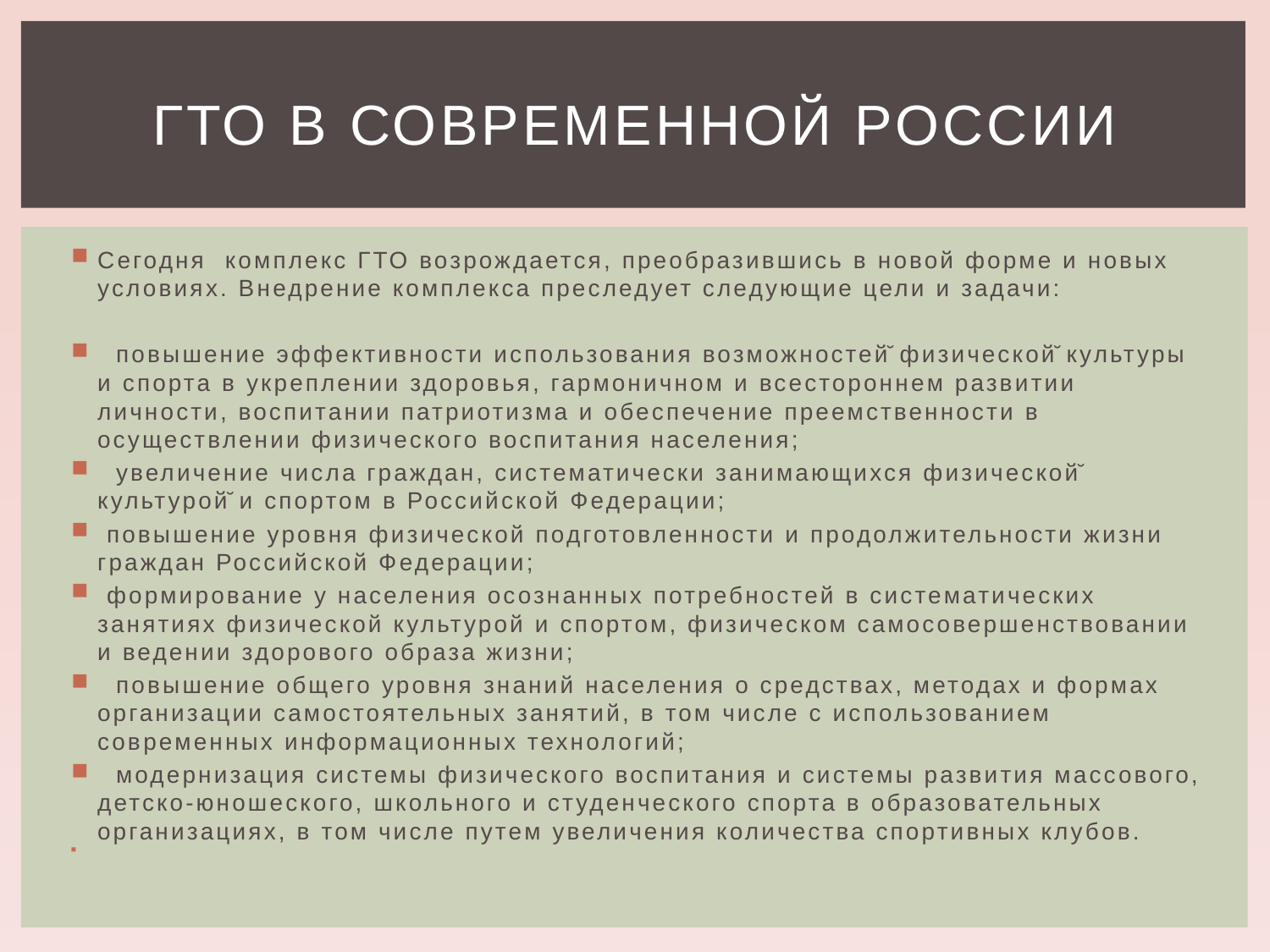

# Гто в современной россии
Сегодня  комплекс ГТО возрождается, преобразившись в новой форме и новых условиях. Внедрение комплекса преследует следующие цели и задачи:

  повышение эффективности использования возможностей̆ физической̆ культуры и спорта в укреплении здоровья, гармоничном и всестороннем развитии личности, воспитании патриотизма и обеспечение преемственности в осуществлении физического воспитания населения;
  увеличение числа граждан, систематически занимающихся физической̆ культурой̆ и спортом в Российской Федерации;
 повышение уровня физической подготовленности и продолжительности жизни граждан Российской Федерации;
 формирование у населения осознанных потребностей в систематических занятиях физической культурой и спортом, физическом самосовершенствовании и ведении здорового образа жизни;
  повышение общего уровня знаний населения о средствах, методах и формах организации самостоятельных занятий, в том числе с использованием современных информационных технологий;
  модернизация системы физического воспитания и системы развития массового, детско-юношеского, школьного и студенческого спорта в образовательных организациях, в том числе путем увеличения количества спортивных клубов.